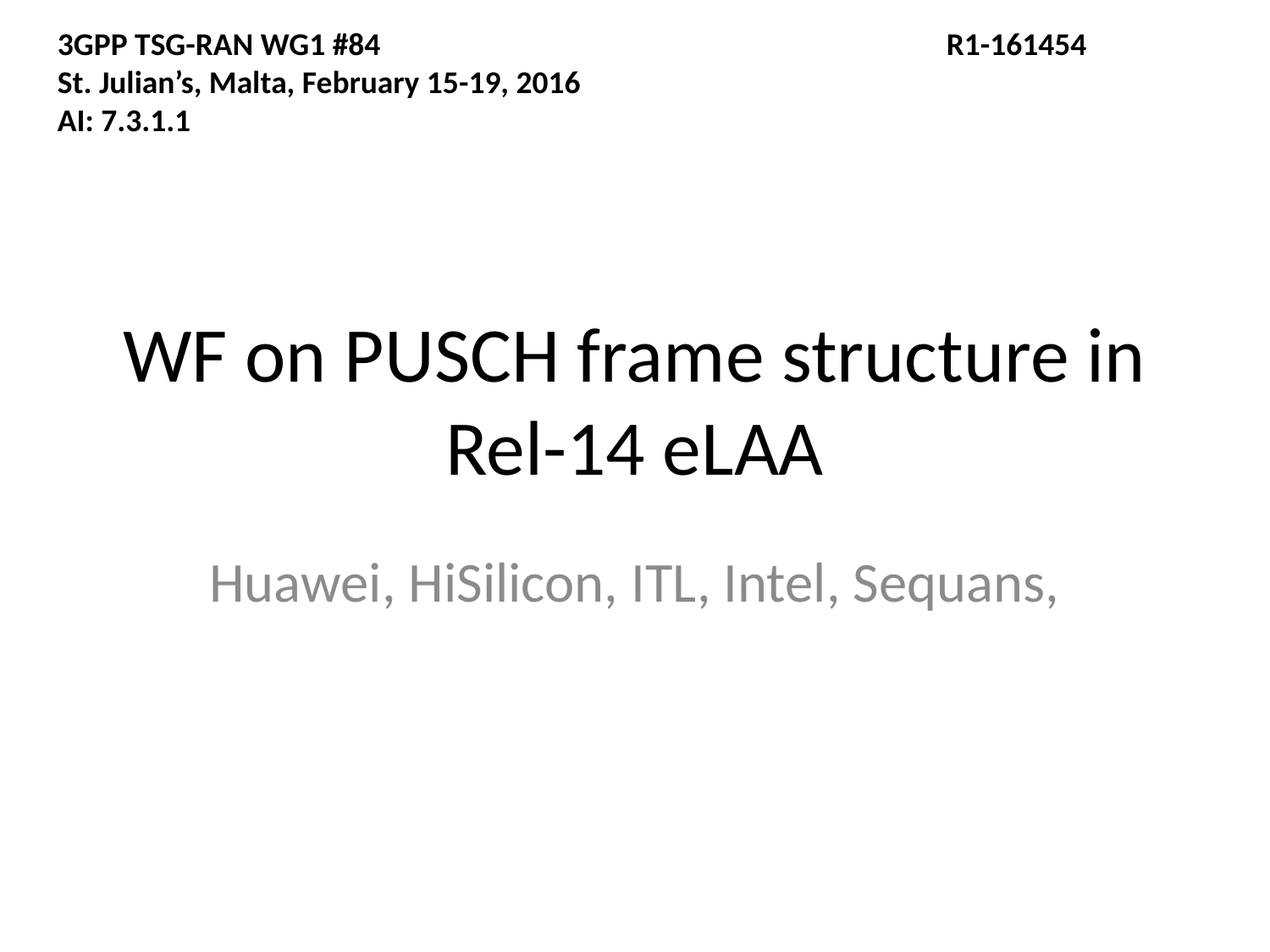

3GPP TSG-RAN WG1 #84				        	R1-161454
St. Julian’s, Malta, February 15-19, 2016
AI: 7.3.1.1
# WF on PUSCH frame structure in Rel-14 eLAA
Huawei, HiSilicon, ITL, Intel, Sequans,